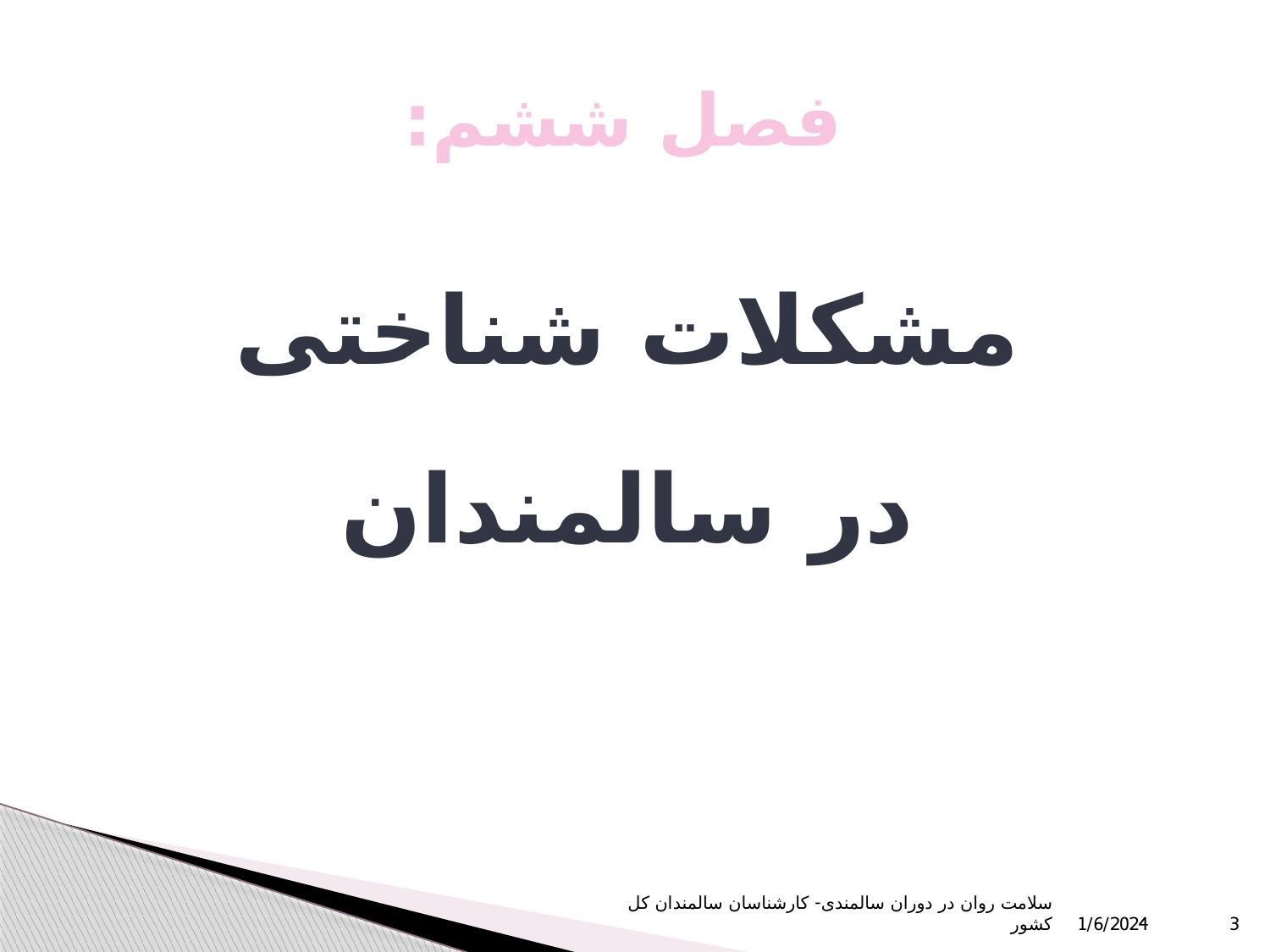

# فصل ششم:
مشکلات شناختی
در سالمندان
سلامت روان در دوران سالمندی- کارشناسان سالمندان کل کشور
1/6/2024
3